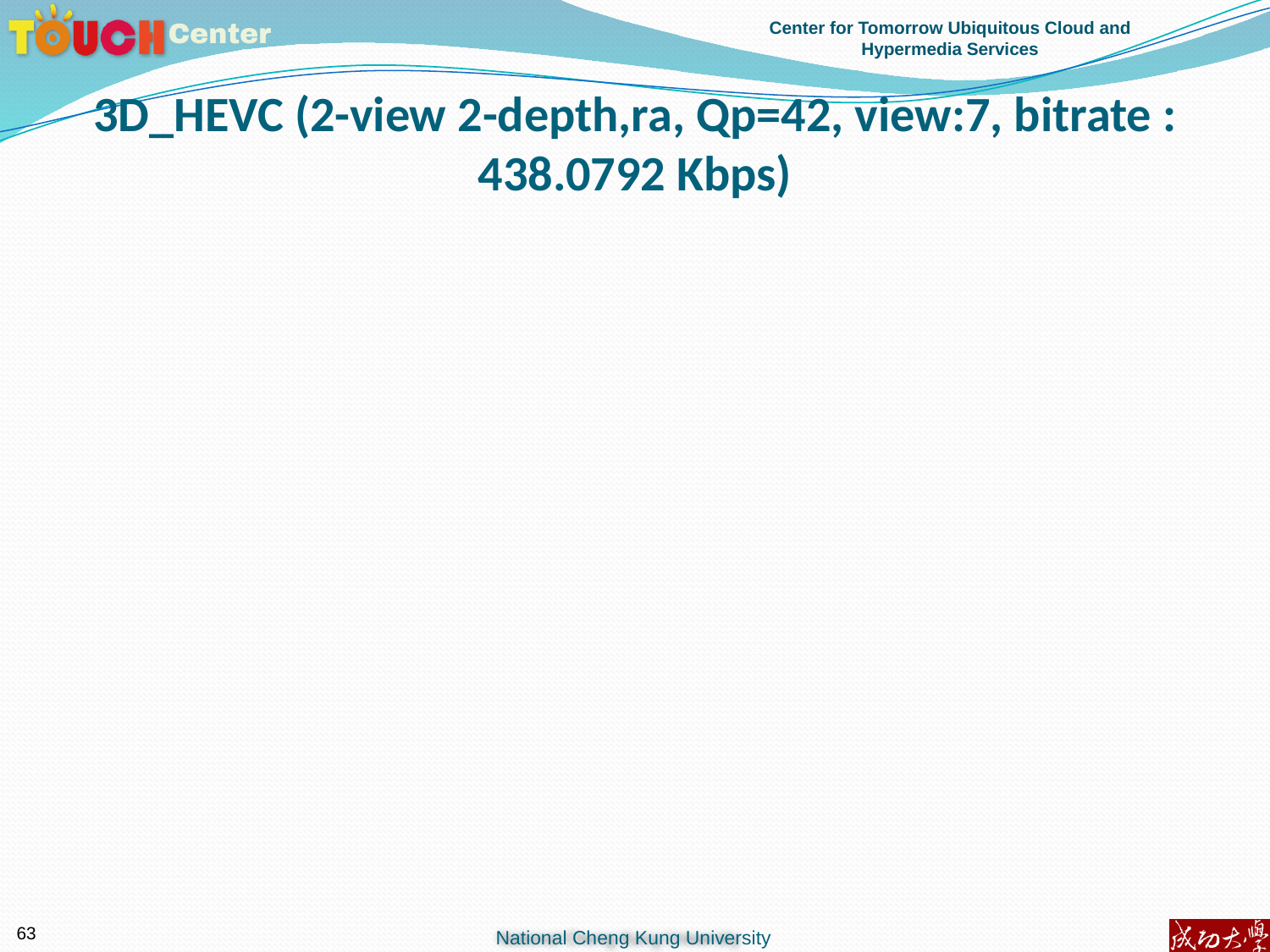

# 3D_HEVC (2-view 2-depth,ra, Qp=42, view:7, bitrate : 438.0792 Kbps)